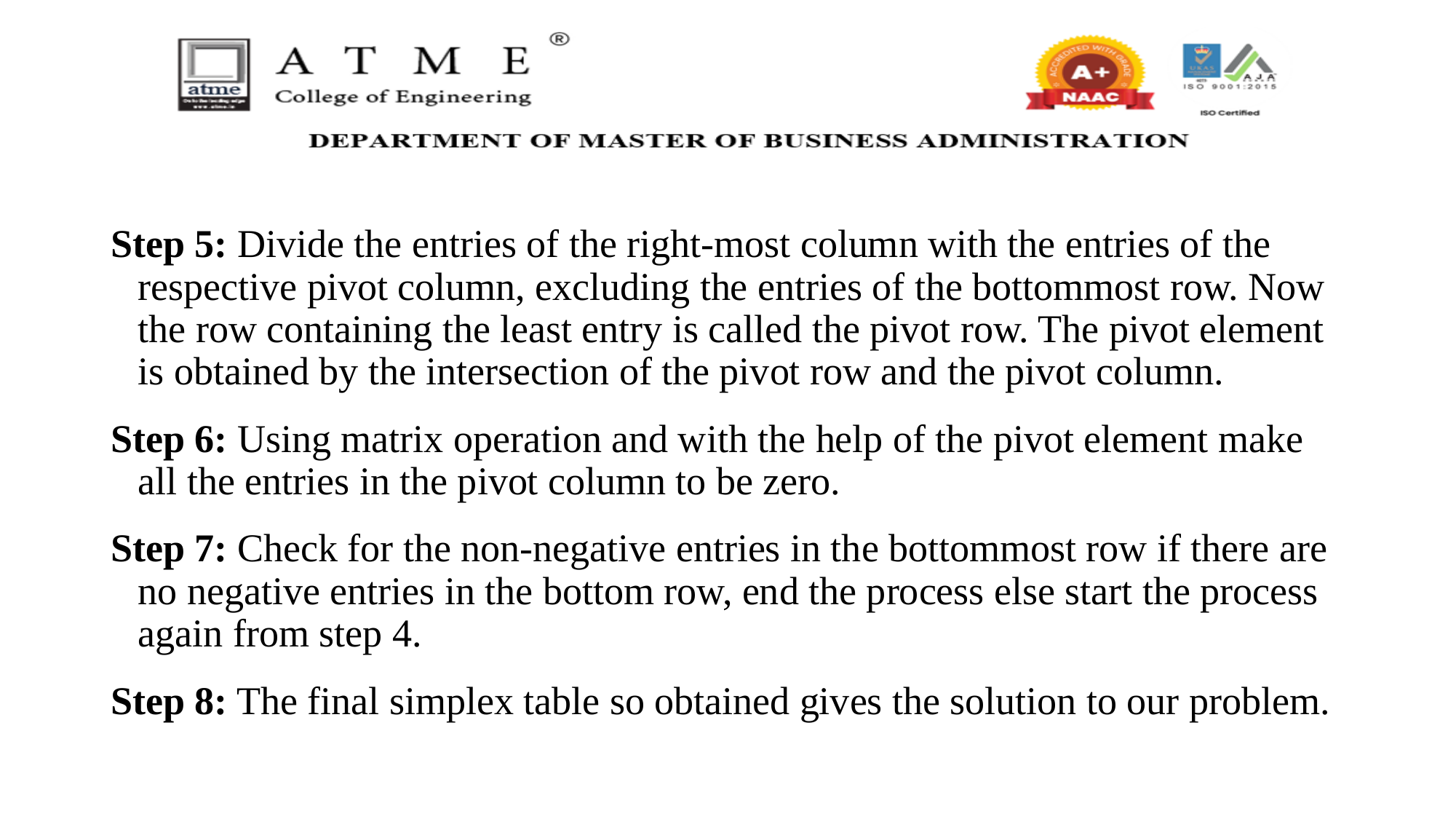

Step 5: Divide the entries of the right-most column with the entries of the respective pivot column, excluding the entries of the bottommost row. Now the row containing the least entry is called the pivot row. The pivot element is obtained by the intersection of the pivot row and the pivot column.
Step 6: Using matrix operation and with the help of the pivot element make all the entries in the pivot column to be zero.
Step 7: Check for the non-negative entries in the bottommost row if there are no negative entries in the bottom row, end the process else start the process again from step 4.
Step 8: The final simplex table so obtained gives the solution to our problem.